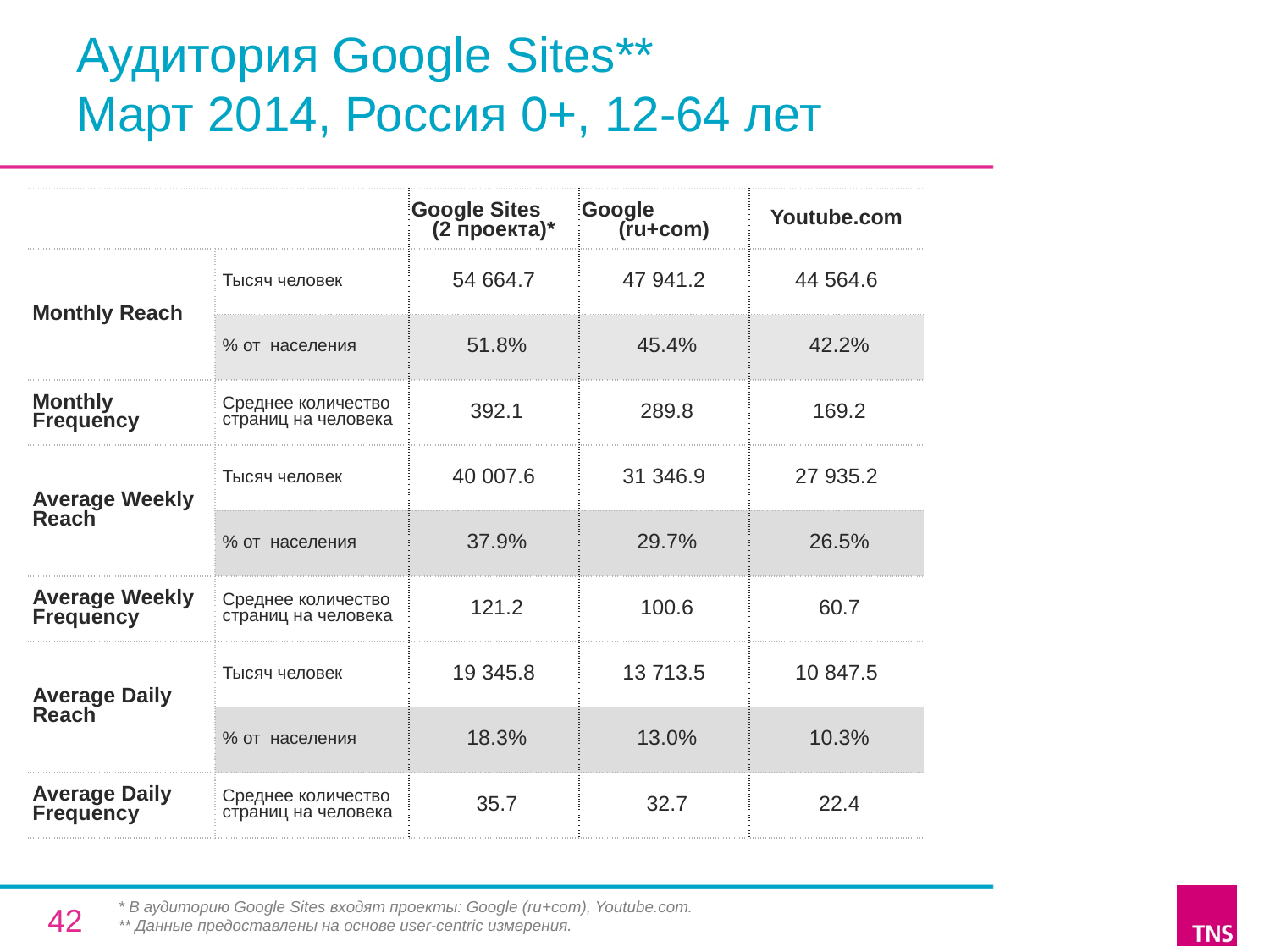

# Аудитория Google Sites** Март 2014, Россия 0+, 12-64 лет
|  |  | Google Sites (2 проекта)\* | Google (ru+com) | Youtube.com |
| --- | --- | --- | --- | --- |
| Monthly Reach | Тысяч человек | 54 664.7 | 47 941.2 | 44 564.6 |
|  | % от населения | 51.8% | 45.4% | 42.2% |
| Monthly Frequency | Среднее количество страниц на человека | 392.1 | 289.8 | 169.2 |
| Average Weekly Reach | Тысяч человек | 40 007.6 | 31 346.9 | 27 935.2 |
|  | % от населения | 37.9% | 29.7% | 26.5% |
| Average Weekly Frequency | Среднее количество страниц на человека | 121.2 | 100.6 | 60.7 |
| Average Daily Reach | Тысяч человек | 19 345.8 | 13 713.5 | 10 847.5 |
|  | % от населения | 18.3% | 13.0% | 10.3% |
| Average Daily Frequency | Среднее количество страниц на человека | 35.7 | 32.7 | 22.4 |
* В аудиторию Google Sites входят проекты: Google (ru+com), Youtube.com.
** Данные предоставлены на основе user-centric измерения.
42